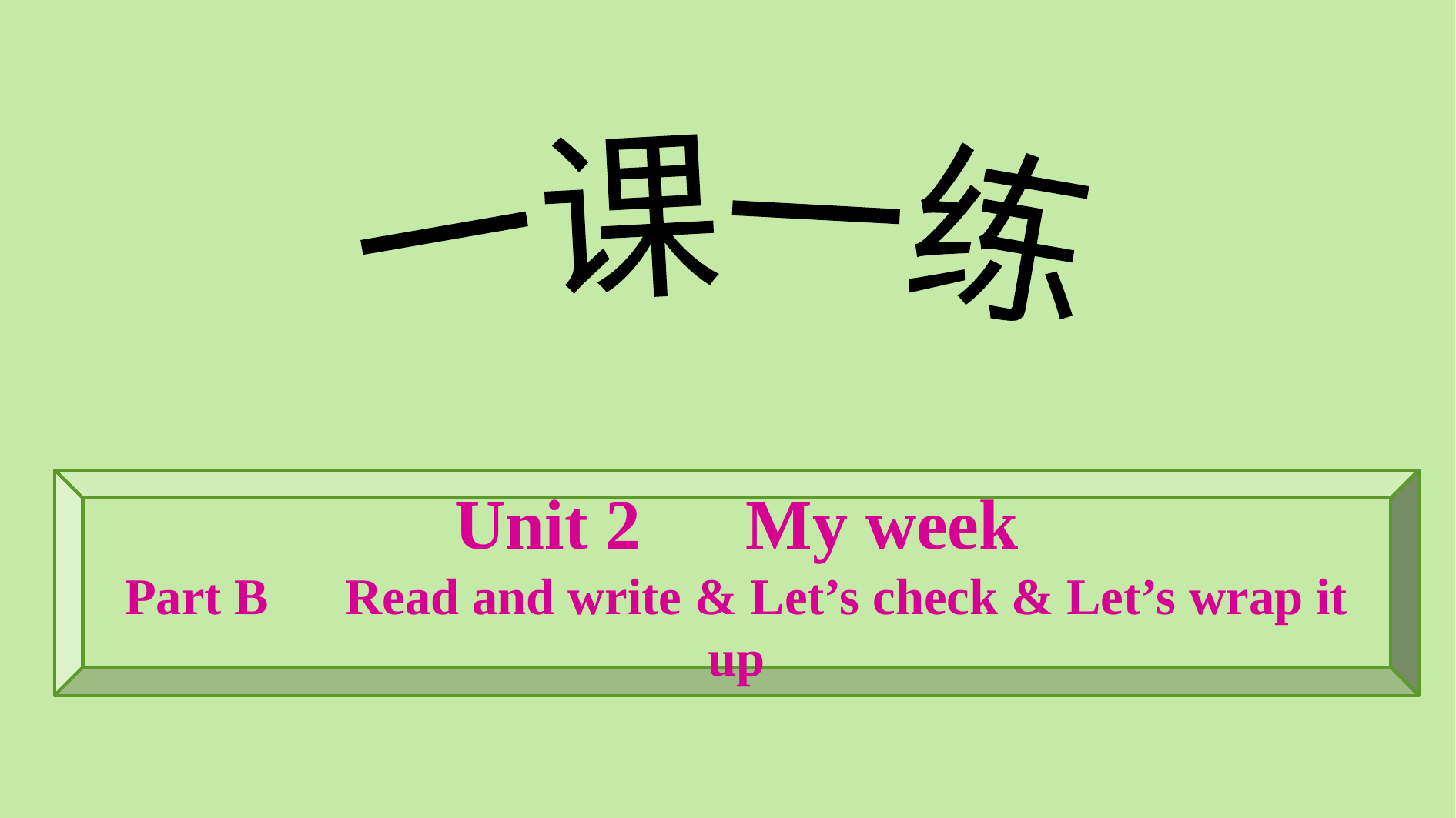

Unit 2　My week
Part B　Read and write & Let’s check & Let’s wrap it up